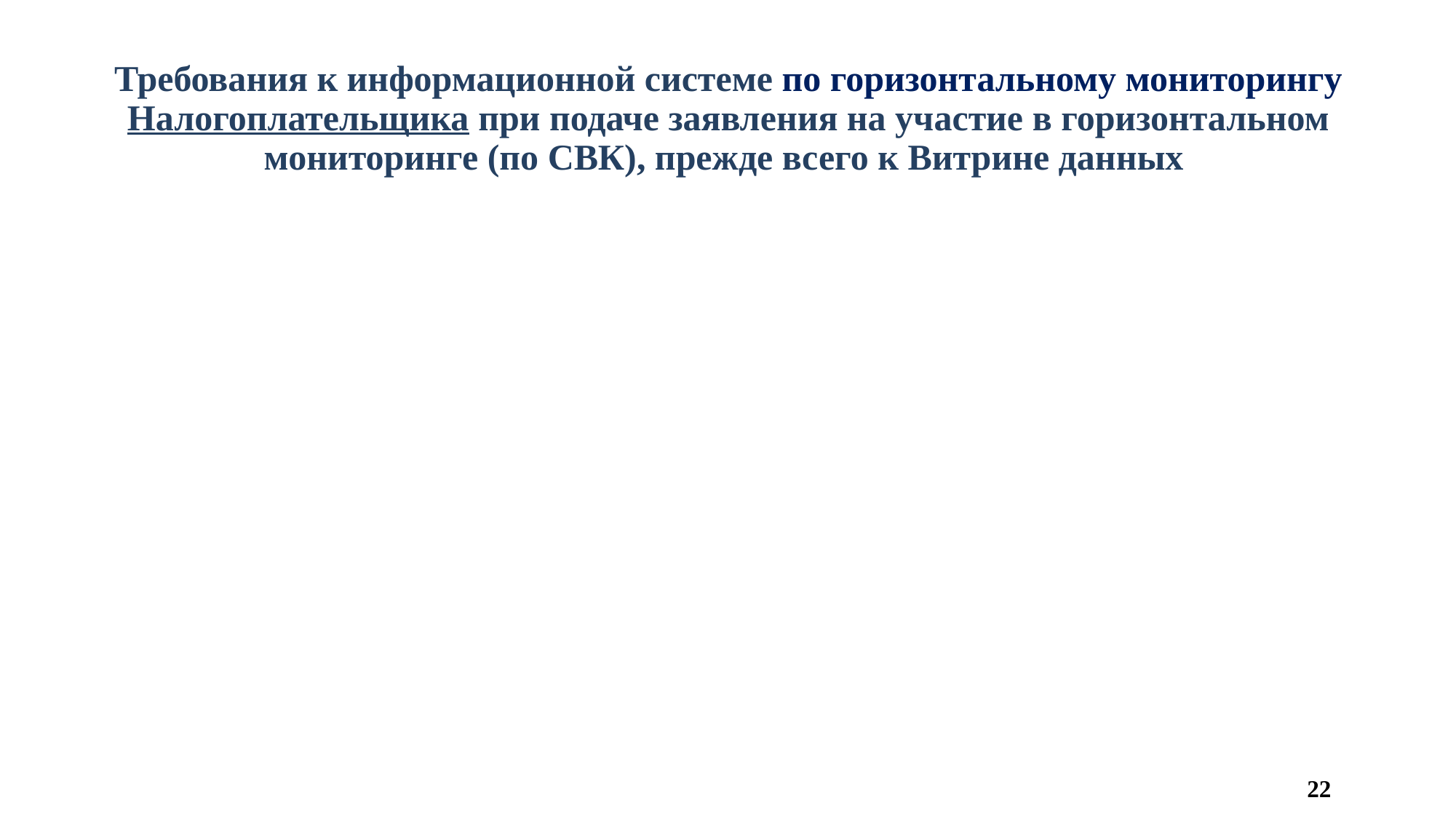

# Требования к информационной системе по горизонтальному мониторингу Налогоплательщика при подаче заявления на участие в горизонтальном мониторинге (по СВК), прежде всего к Витрине данных

22